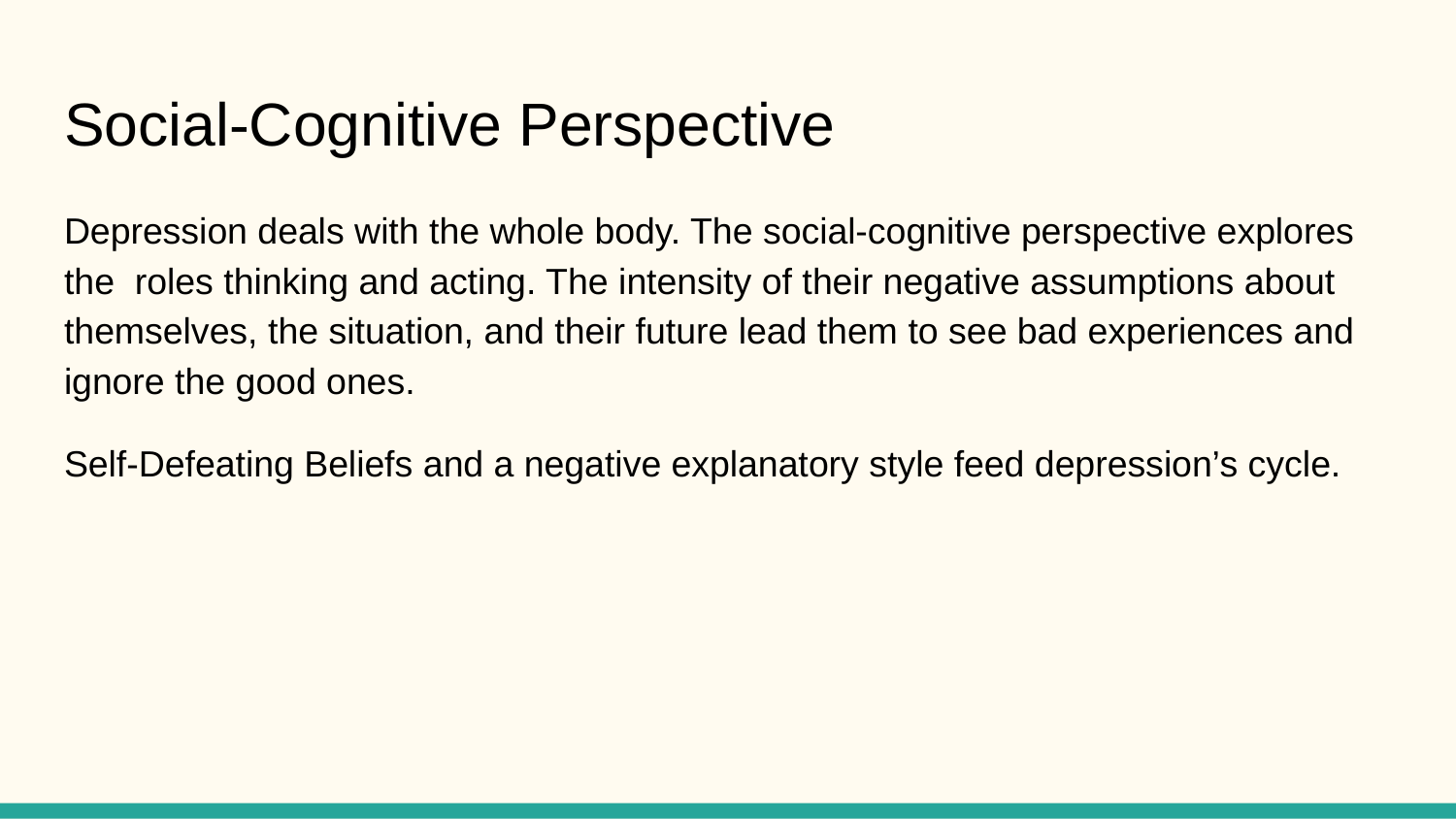

# Social-Cognitive Perspective
Depression deals with the whole body. The social-cognitive perspective explores the  roles thinking and acting. The intensity of their negative assumptions about themselves, the situation, and their future lead them to see bad experiences and ignore the good ones.
Self-Defeating Beliefs and a negative explanatory style feed depression’s cycle.